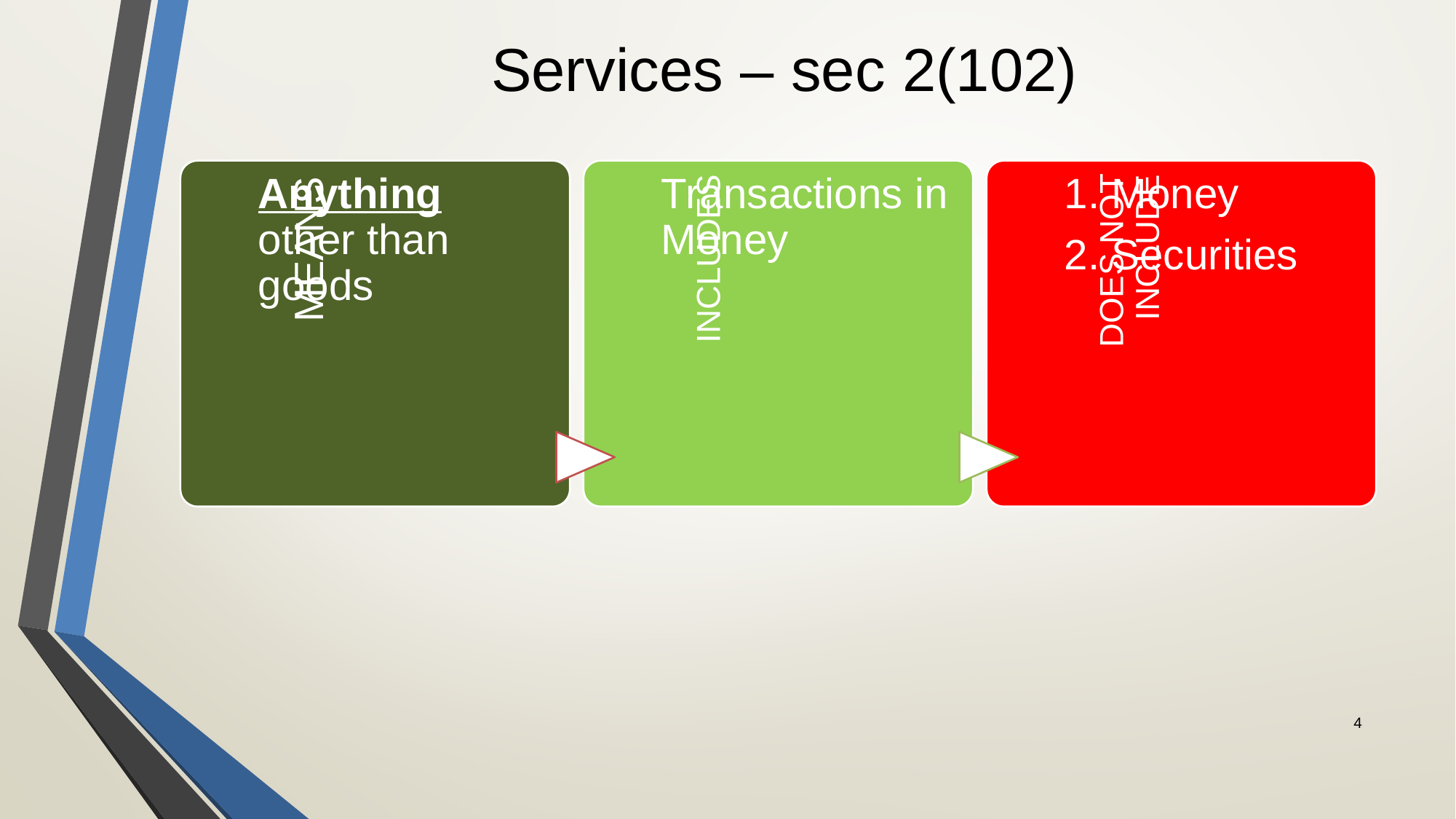

# Services – sec 2(102)
MEANS
Anything other than goods
INCLUDES
Transactions in Money
DOES NOT INCLUDE
1. Money
2. Securities
4